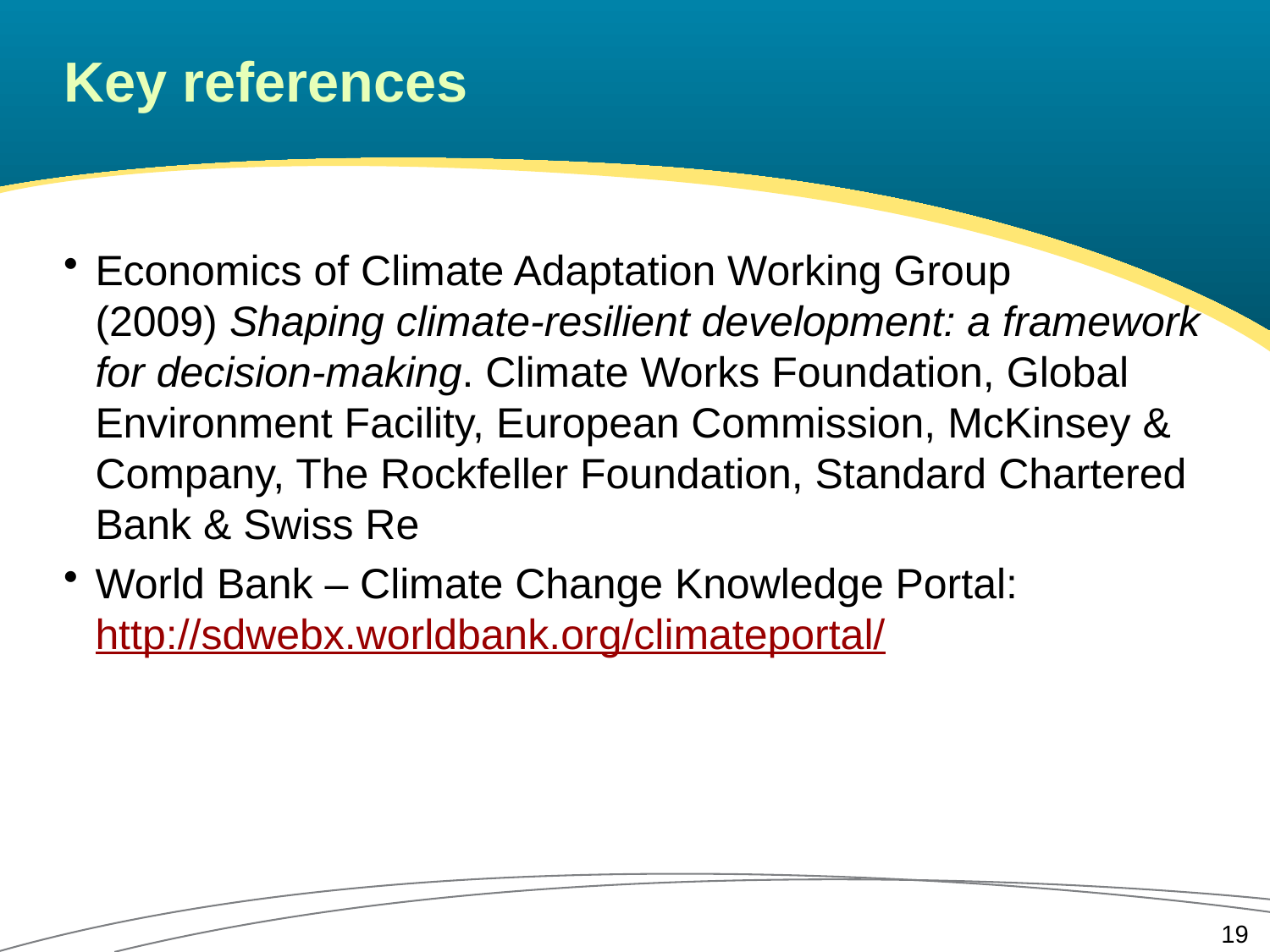

# Key references
Economics of Climate Adaptation Working Group
(2009) Shaping climate-resilient development: a framework for decision-making. Climate Works Foundation, Global Environment Facility, European Commission, McKinsey & Company, The Rockfeller Foundation, Standard Chartered Bank & Swiss Re
World Bank – Climate Change Knowledge Portal: http://sdwebx.worldbank.org/climateportal/
19